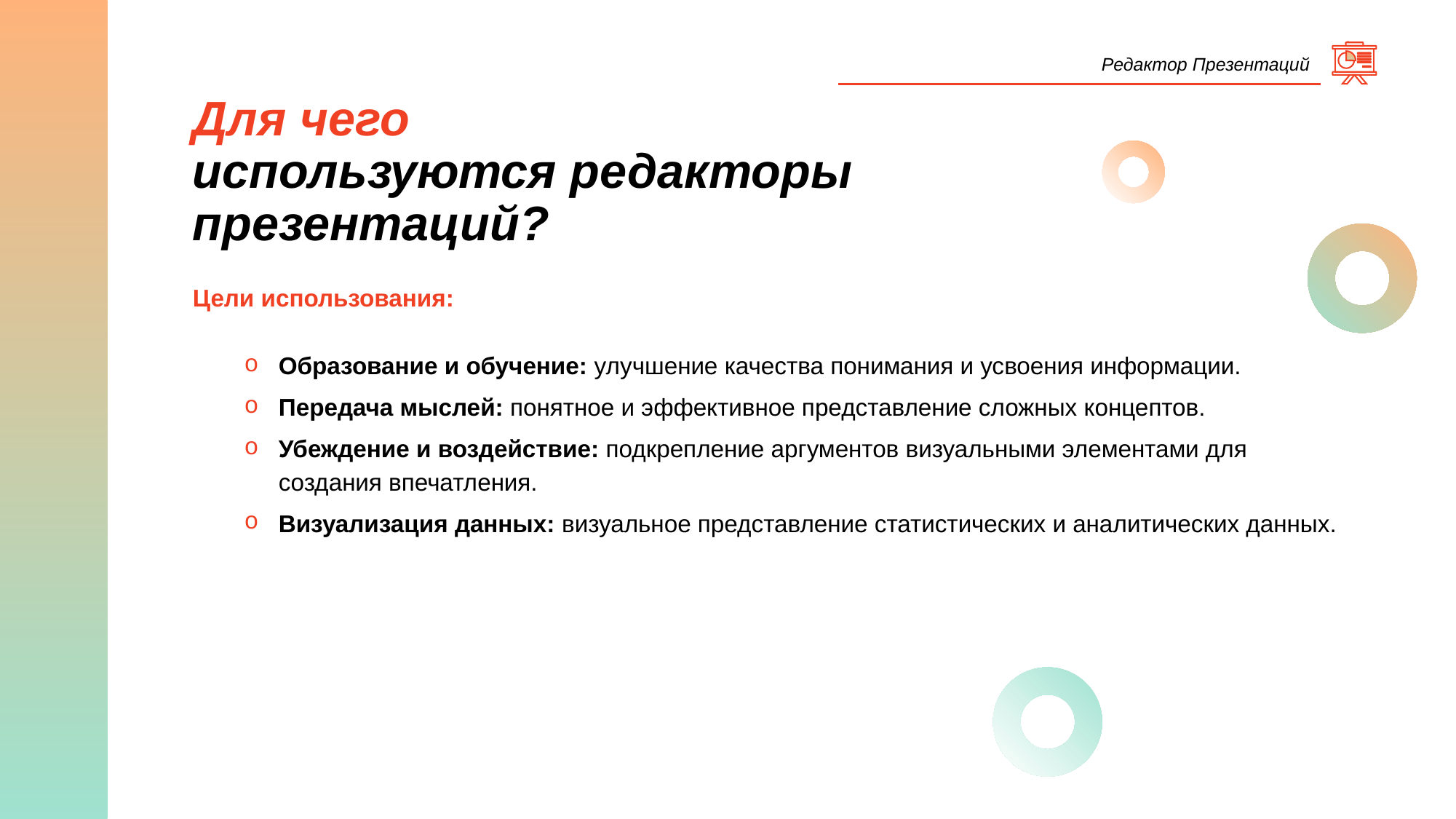

# Для чего используются редакторы презентаций?

Цели использования:
Образование и обучение: улучшение качества понимания и усвоения информации.
Передача мыслей: понятное и эффективное представление сложных концептов.
Убеждение и воздействие: подкрепление аргументов визуальными элементами для создания впечатления.
Визуализация данных: визуальное представление статистических и аналитических данных.

5